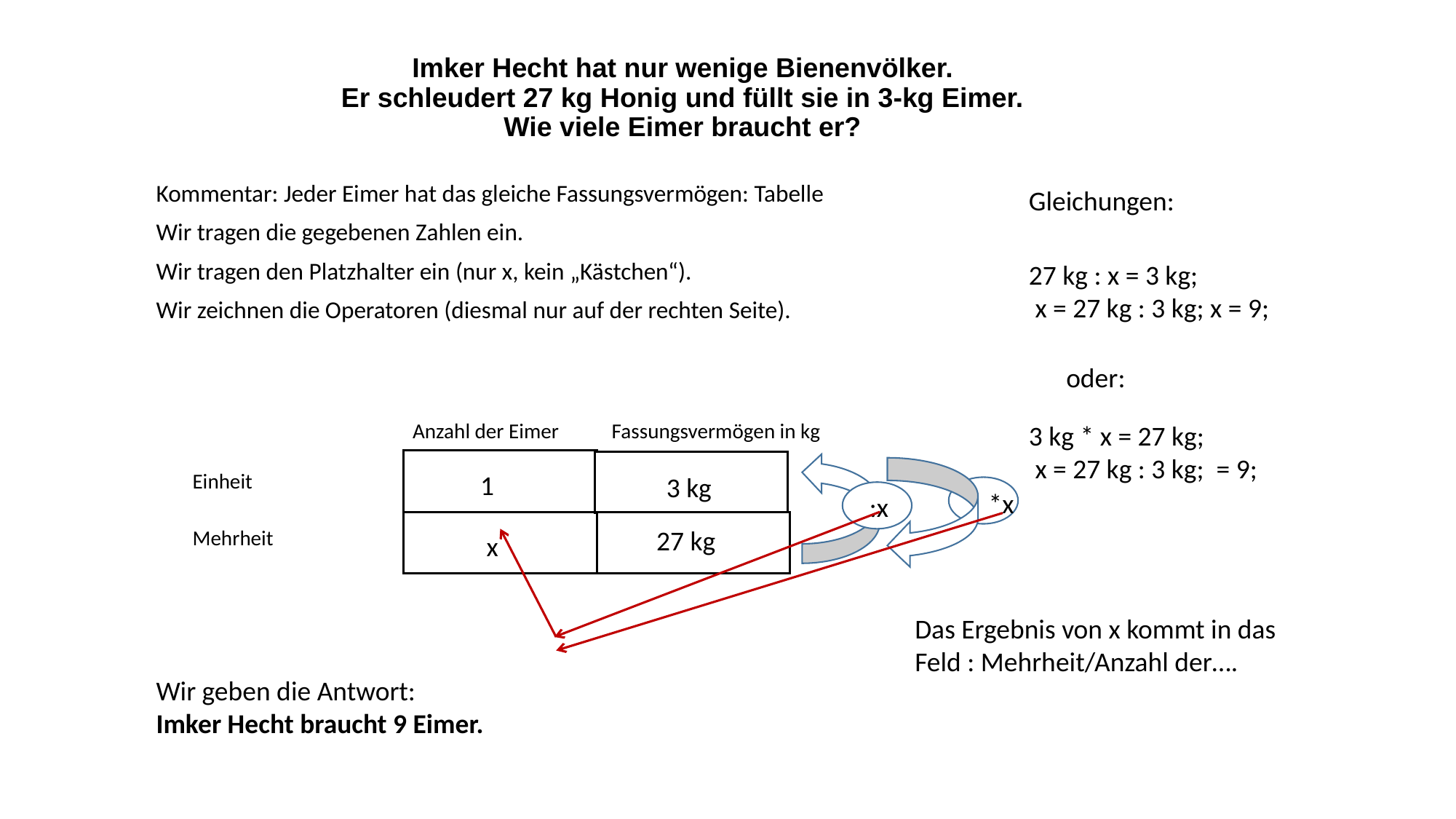

# Imker Hecht hat nur wenige Bienenvölker. Er schleudert 27 kg Honig und füllt sie in 3-kg Eimer. Wie viele Eimer braucht er?
Kommentar: Jeder Eimer hat das gleiche Fassungsvermögen: Tabelle
Gleichungen:
Wir tragen die gegebenen Zahlen ein.
Wir tragen den Platzhalter ein (nur x, kein „Kästchen“).
27 kg : x = 3 kg;
 x = 27 kg : 3 kg; x = 9;

Wir zeichnen die Operatoren (diesmal nur auf der rechten Seite).
oder:

Fassungsvermögen in kg
Anzahl der Eimer
3 kg * x = 27 kg;
 x = 27 kg : 3 kg;  = 9;

Einheit
1
 3 kg

*x

 :x

27 kg
Mehrheit
x
Das Ergebnis von x kommt in das Feld : Mehrheit/Anzahl der….
Wir geben die Antwort:
Imker Hecht braucht 9 Eimer.